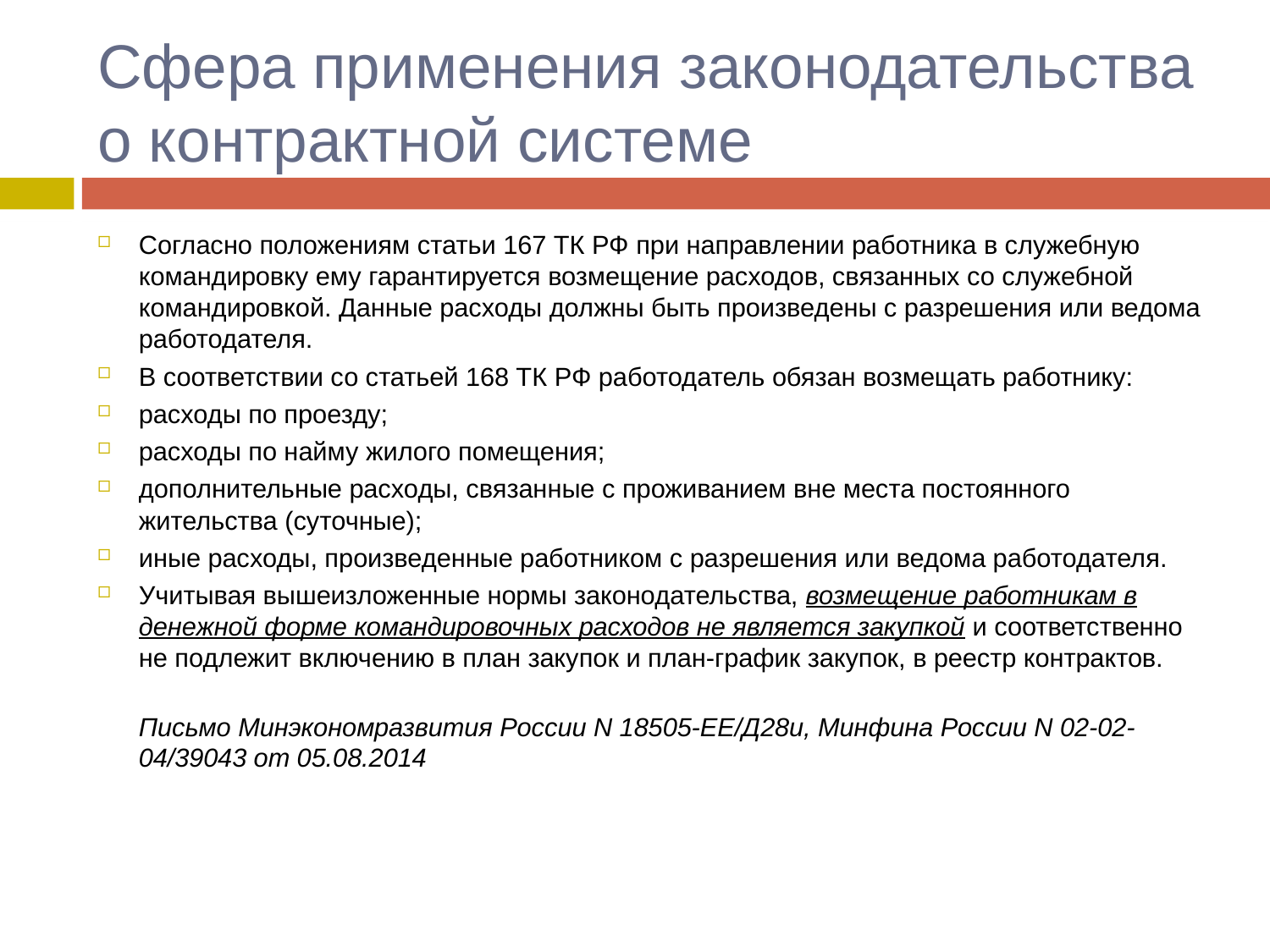

# Сфера применения законодательства о контрактной системе
Согласно положениям статьи 167 ТК РФ при направлении работника в служебную командировку ему гарантируется возмещение расходов, связанных со служебной командировкой. Данные расходы должны быть произведены с разрешения или ведома работодателя.
В соответствии со статьей 168 ТК РФ работодатель обязан возмещать работнику:
расходы по проезду;
расходы по найму жилого помещения;
дополнительные расходы, связанные с проживанием вне места постоянного жительства (суточные);
иные расходы, произведенные работником с разрешения или ведома работодателя.
Учитывая вышеизложенные нормы законодательства, возмещение работникам в денежной форме командировочных расходов не является закупкой и соответственно не подлежит включению в план закупок и план-график закупок, в реестр контрактов.
Письмо Минэкономразвития России N 18505-ЕЕ/Д28и, Минфина России N 02-02-04/39043 от 05.08.2014